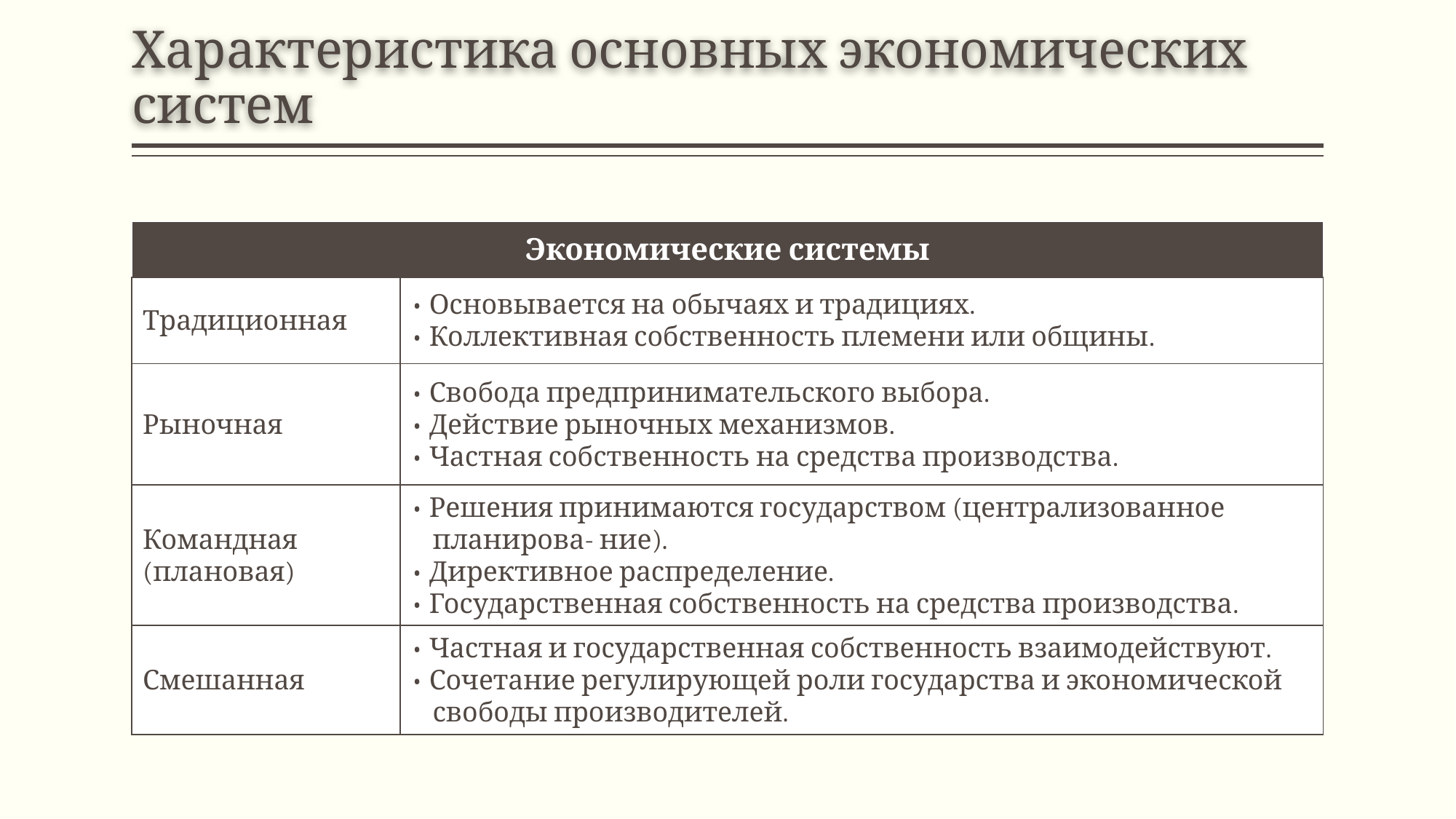

# Характеристика основных экономических систем
| Экономические системы |  |
| --- | --- |
| Традиционная | • Основывается на обычаях и традициях. • Коллективная собственность племени или общины. |
| Рыночная | • Свобода предпринимательского выбора. • Действие рыночных механизмов. • Частная собственность на средства производства. |
| Командная (плановая) | • Решения принимаются государством (централизованное планирова- ние). • Директивное распределение. • Государственная собственность на средства производства. |
| Смешанная | • Частная и государственная собственность взаимодействуют. • Сочетание регулирующей роли государства и экономической свободы производителей. |